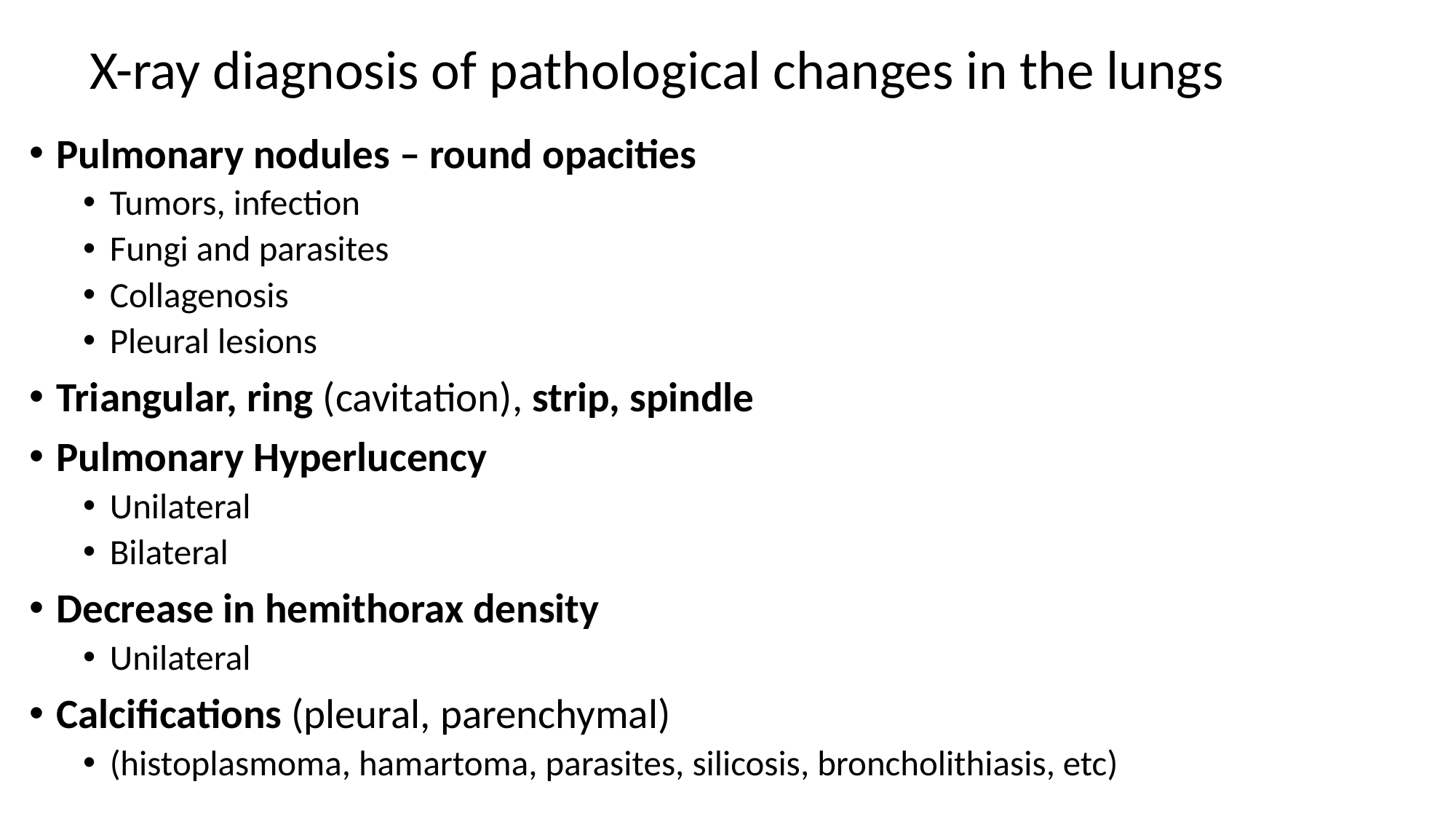

# X-ray diagnosis of pathological changes in the lungs
Pulmonary nodules – round opacities
Tumors, infection
Fungi and parasites
Collagenosis
Pleural lesions
Triangular, ring (cavitation), strip, spindle
Pulmonary Hyperlucency
Unilateral
Bilateral
Decrease in hemithorax density
Unilateral
Calcifications (pleural, parenchymal)
(histoplasmoma, hamartoma, parasites, silicosis, broncholithiasis, etc)